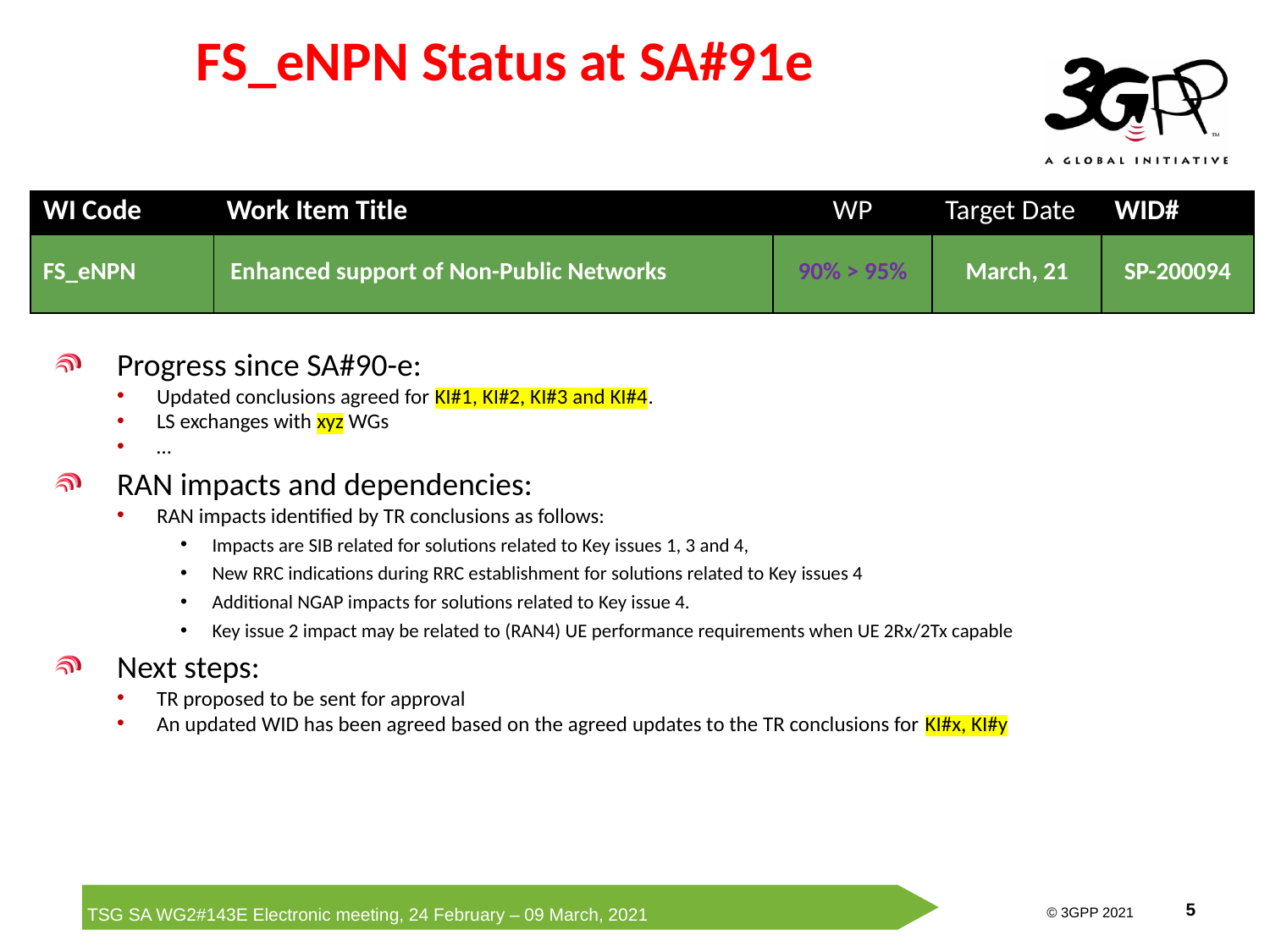

# FS_eNPN Status at SA#91e
| WI Code | Work Item Title | WP | Target Date | WID# |
| --- | --- | --- | --- | --- |
| FS\_eNPN | Enhanced support of Non-Public Networks | 90% > 95% | March, 21 | SP-200094 |
Progress since SA#90-e:
Updated conclusions agreed for KI#1, KI#2, KI#3 and KI#4.
LS exchanges with xyz WGs
…
RAN impacts and dependencies:
RAN impacts identified by TR conclusions as follows:
Impacts are SIB related for solutions related to Key issues 1, 3 and 4,
New RRC indications during RRC establishment for solutions related to Key issues 4
Additional NGAP impacts for solutions related to Key issue 4.
Key issue 2 impact may be related to (RAN4) UE performance requirements when UE 2Rx/2Tx capable
Next steps:
TR proposed to be sent for approval
An updated WID has been agreed based on the agreed updates to the TR conclusions for KI#x, KI#y